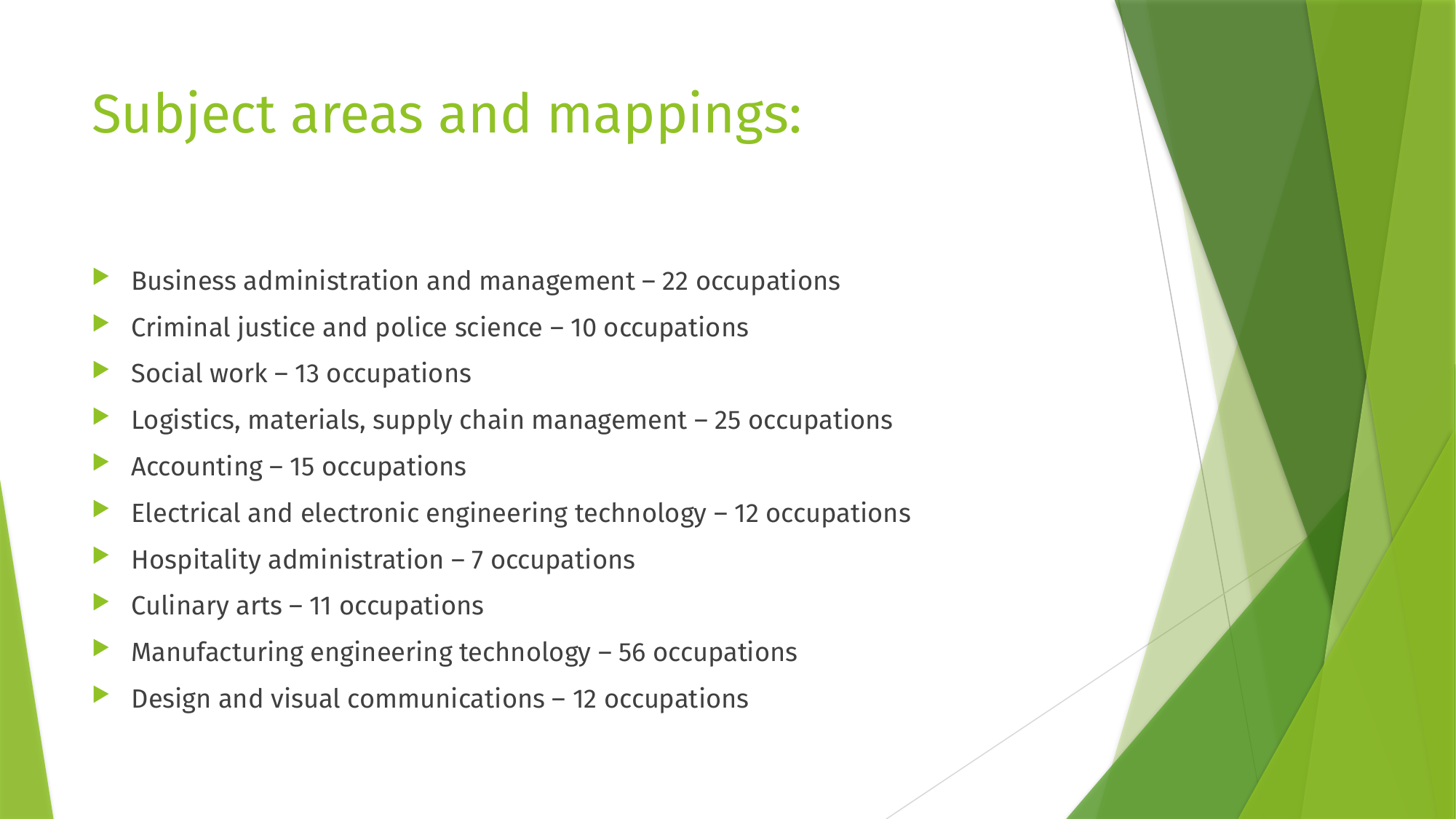

# Subject areas and mappings:
Business administration and management – 22 occupations
Criminal justice and police science – 10 occupations
Social work – 13 occupations
Logistics, materials, supply chain management – 25 occupations
Accounting – 15 occupations
Electrical and electronic engineering technology – 12 occupations
Hospitality administration – 7 occupations
Culinary arts – 11 occupations
Manufacturing engineering technology – 56 occupations
Design and visual communications – 12 occupations